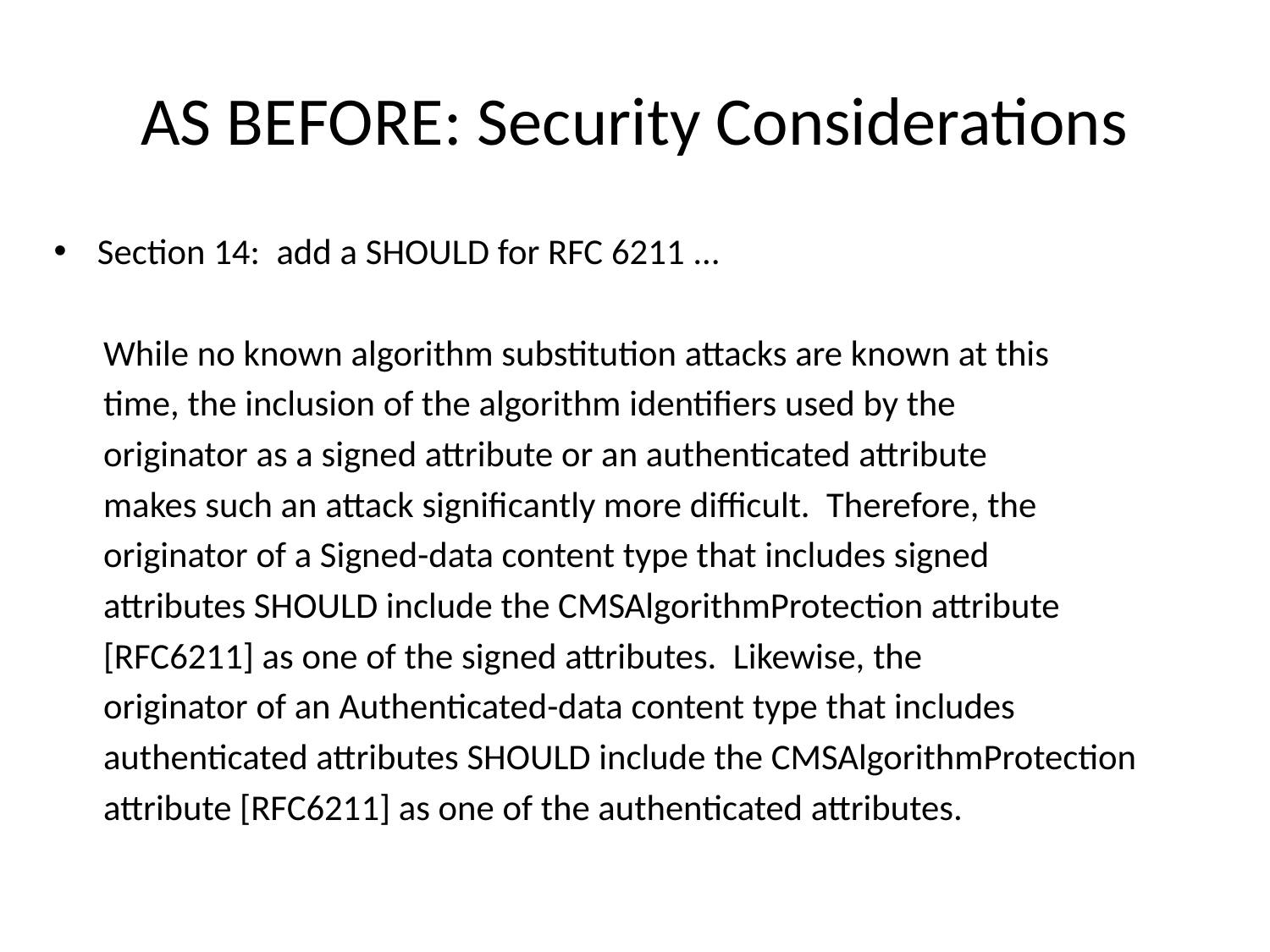

# AS BEFORE: Security Considerations
Section 14:  add a SHOULD for RFC 6211 …

      While no known algorithm substitution attacks are known at this
      time, the inclusion of the algorithm identifiers used by the
      originator as a signed attribute or an authenticated attribute
      makes such an attack significantly more difficult.  Therefore, the
      originator of a Signed-data content type that includes signed
      attributes SHOULD include the CMSAlgorithmProtection attribute
      [RFC6211] as one of the signed attributes.  Likewise, the
      originator of an Authenticated-data content type that includes
      authenticated attributes SHOULD include the CMSAlgorithmProtection
      attribute [RFC6211] as one of the authenticated attributes.